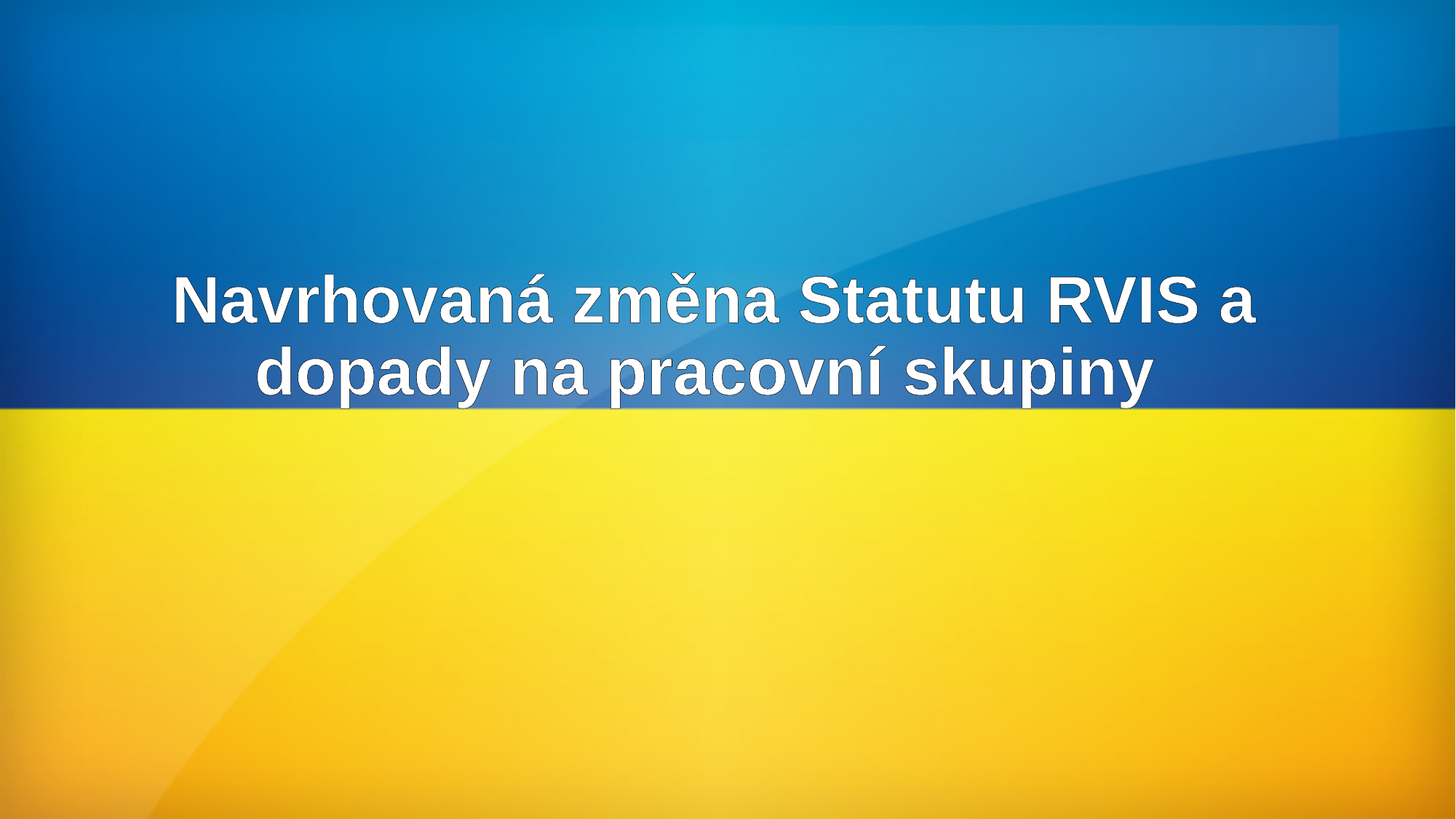

# Navrhovaná změna Statutu RVIS a dopady na pracovní skupiny